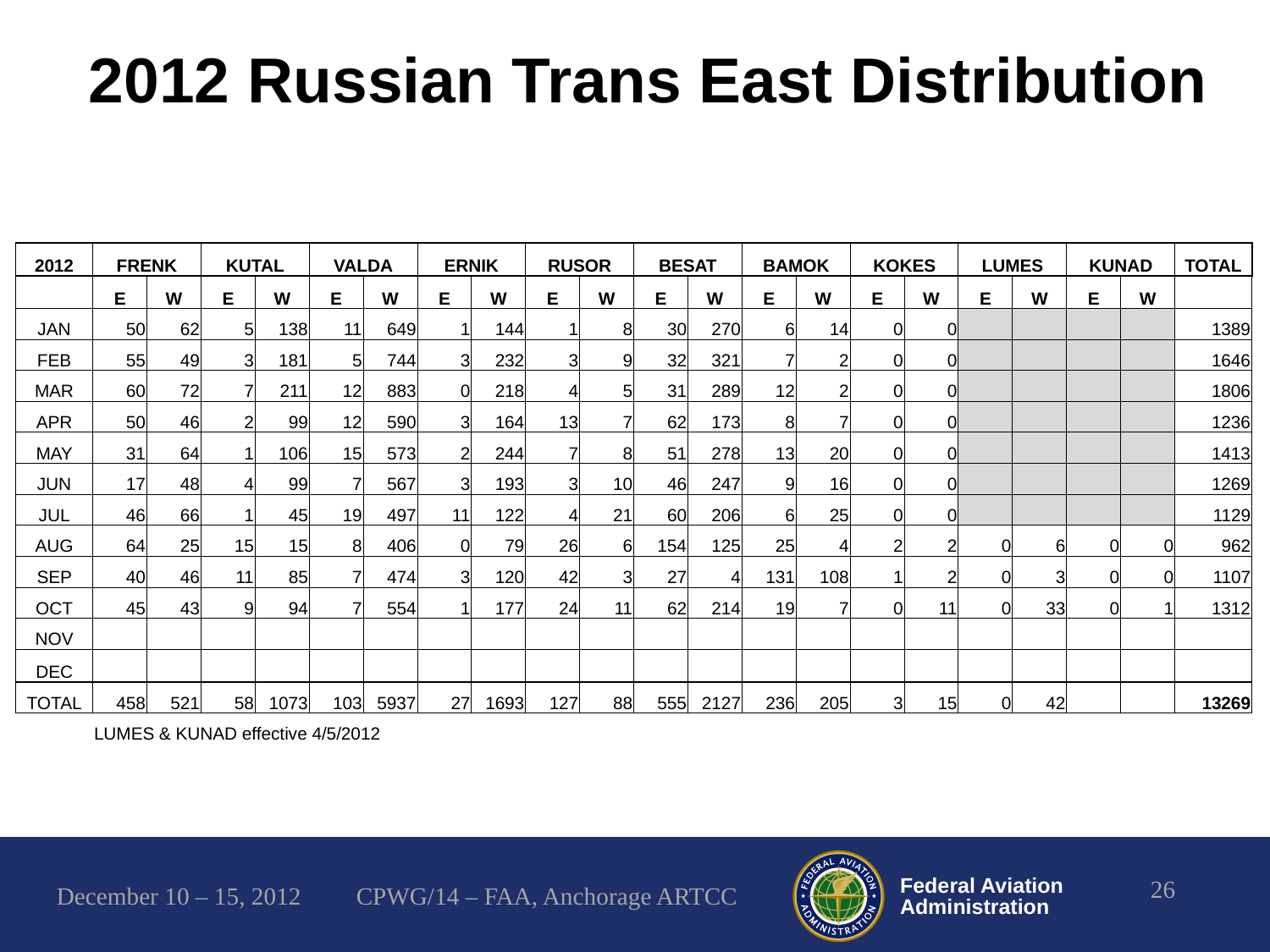

# 2012 Russian Trans East Distribution

| 2012 | FRENK |  | KUTAL |  | VALDA |  | ERNIK |  | RUSOR |  | BESAT |  | BAMOK |  | KOKES |  | LUMES |  | KUNAD |  | TOTAL |
| --- | --- | --- | --- | --- | --- | --- | --- | --- | --- | --- | --- | --- | --- | --- | --- | --- | --- | --- | --- | --- | --- |
|  | E | W | E | W | E | W | E | W | E | W | E | W | E | W | E | W | E | W | E | W |  |
| JAN | 50 | 62 | 5 | 138 | 11 | 649 | 1 | 144 | 1 | 8 | 30 | 270 | 6 | 14 | 0 | 0 |  |  |  |  | 1389 |
| FEB | 55 | 49 | 3 | 181 | 5 | 744 | 3 | 232 | 3 | 9 | 32 | 321 | 7 | 2 | 0 | 0 |  |  |  |  | 1646 |
| MAR | 60 | 72 | 7 | 211 | 12 | 883 | 0 | 218 | 4 | 5 | 31 | 289 | 12 | 2 | 0 | 0 |  |  |  |  | 1806 |
| APR | 50 | 46 | 2 | 99 | 12 | 590 | 3 | 164 | 13 | 7 | 62 | 173 | 8 | 7 | 0 | 0 |  |  |  |  | 1236 |
| MAY | 31 | 64 | 1 | 106 | 15 | 573 | 2 | 244 | 7 | 8 | 51 | 278 | 13 | 20 | 0 | 0 |  |  |  |  | 1413 |
| JUN | 17 | 48 | 4 | 99 | 7 | 567 | 3 | 193 | 3 | 10 | 46 | 247 | 9 | 16 | 0 | 0 |  |  |  |  | 1269 |
| JUL | 46 | 66 | 1 | 45 | 19 | 497 | 11 | 122 | 4 | 21 | 60 | 206 | 6 | 25 | 0 | 0 |  |  |  |  | 1129 |
| AUG | 64 | 25 | 15 | 15 | 8 | 406 | 0 | 79 | 26 | 6 | 154 | 125 | 25 | 4 | 2 | 2 | 0 | 6 | 0 | 0 | 962 |
| SEP | 40 | 46 | 11 | 85 | 7 | 474 | 3 | 120 | 42 | 3 | 27 | 4 | 131 | 108 | 1 | 2 | 0 | 3 | 0 | 0 | 1107 |
| OCT | 45 | 43 | 9 | 94 | 7 | 554 | 1 | 177 | 24 | 11 | 62 | 214 | 19 | 7 | 0 | 11 | 0 | 33 | 0 | 1 | 1312 |
| NOV |  |  |  |  |  |  |  |  |  |  |  |  |  |  |  |  |  |  |  |  |  |
| DEC |  |  |  |  |  |  |  |  |  |  |  |  |  |  |  |  |  |  |  |  |  |
| TOTAL | 458 | 521 | 58 | 1073 | 103 | 5937 | 27 | 1693 | 127 | 88 | 555 | 2127 | 236 | 205 | 3 | 15 | 0 | 42 |  |  | 13269 |
|  | LUMES & KUNAD effective 4/5/2012 |  |  |  |  |  |  |  |  |  |  |  |  |  |  |  |  |  |  |  |  |

26
CPWG/14 – FAA, Anchorage ARTCC
December 10 – 15, 2012